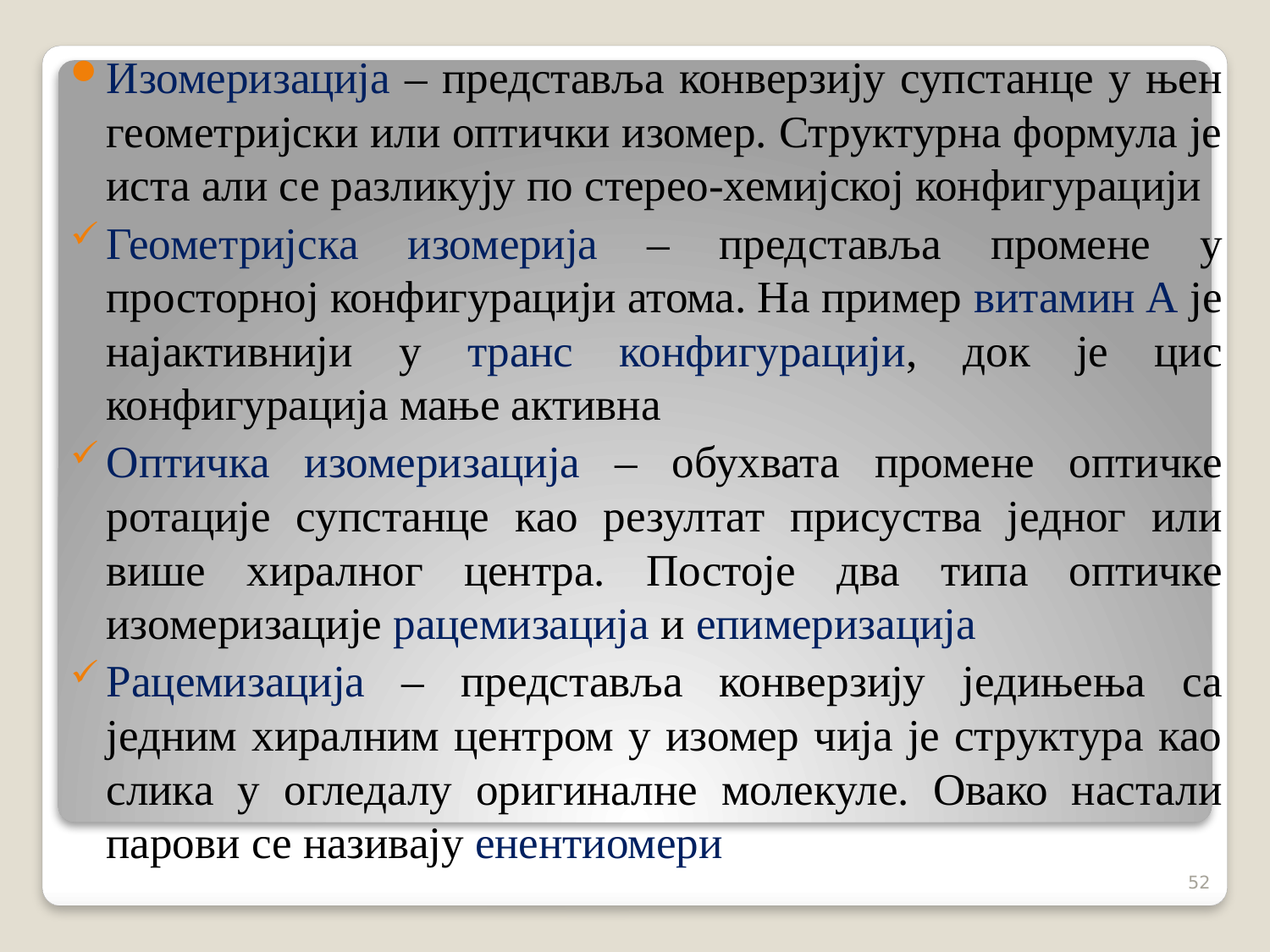

Изомеризација – представља конверзију супстанце у њен геометријски или оптички изомер. Структурна формула је иста али се разликују по стерео-хемијској конфигурацији
Геометријска изомерија – представља промене у просторној конфигурацији атома. На пример витамин А је најактивнији у транс конфигурацији, док је цис конфигурација мање активна
Оптичка изомеризација – обухвата промене оптичке ротације супстанце као резултат присуства једног или више хиралног центра. Постоје два типа оптичке изомеризације рацемизација и епимеризација
Рацемизација – представља конверзију једињења са једним хиралним центром у изомер чија је структура као слика у огледалу оригиналне молекуле. Овако настали парови се називају енентиомери
52